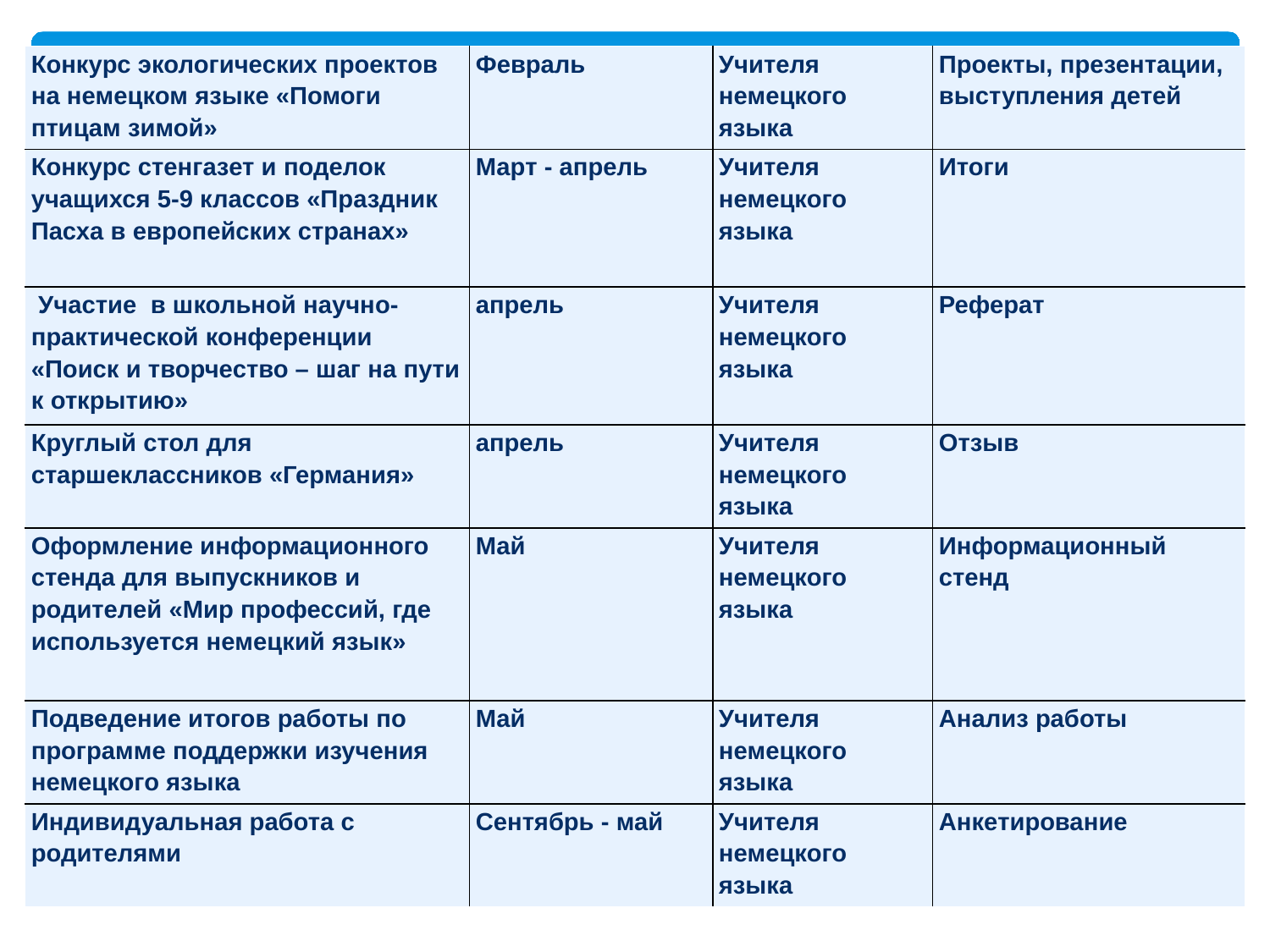

| Конкурс экологических проектов на немецком языке «Помоги птицам зимой» | Февраль | Учителя немецкого языка | Проекты, презентации, выступления детей |
| --- | --- | --- | --- |
| Конкурс стенгазет и поделок учащихся 5-9 классов «Праздник Пасха в европейских странах» | Март - апрель | Учителя немецкого языка | Итоги |
| Участие в школьной научно-практической конференции «Поиск и творчество – шаг на пути к открытию» | апрель | Учителя немецкого языка | Реферат |
| Круглый стол для старшеклассников «Германия» | апрель | Учителя немецкого языка | Отзыв |
| Оформление информационного стенда для выпускников и родителей «Мир профессий, где используется немецкий язык» | Май | Учителя немецкого языка | Информационный стенд |
| Подведение итогов работы по программе поддержки изучения немецкого языка | Май | Учителя немецкого языка | Анализ работы |
| Индивидуальная работа с родителями | Сентябрь - май | Учителя немецкого языка | Анкетирование |